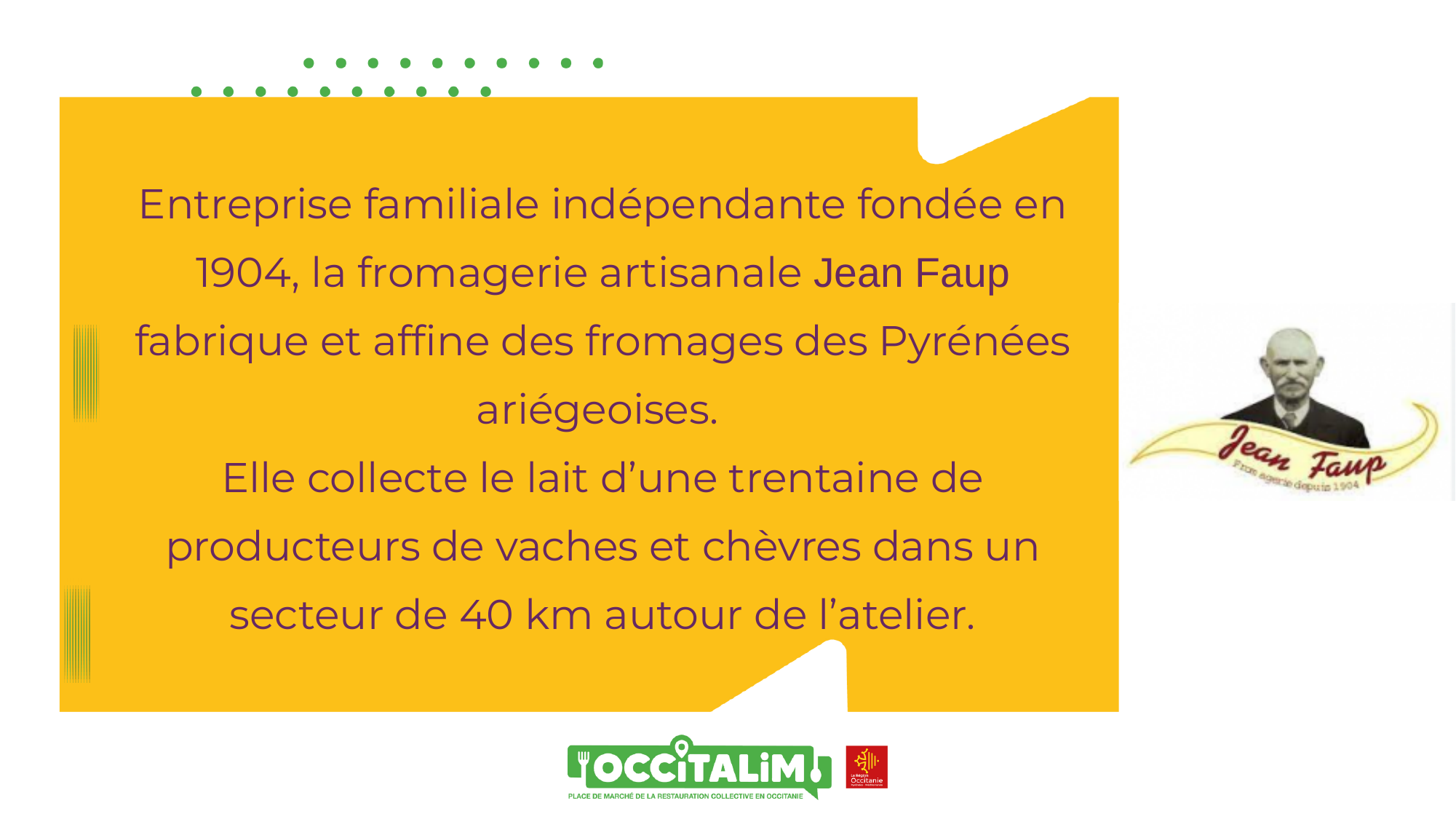

Entreprise familiale indépendante fondée en 1904, la fromagerie artisanale Jean Faup fabrique et affine des fromages des Pyrénées ariégeoises.
Elle collecte le lait d’une trentaine de producteurs de vaches et chèvres dans un secteur de 40 km autour de l’atelier.